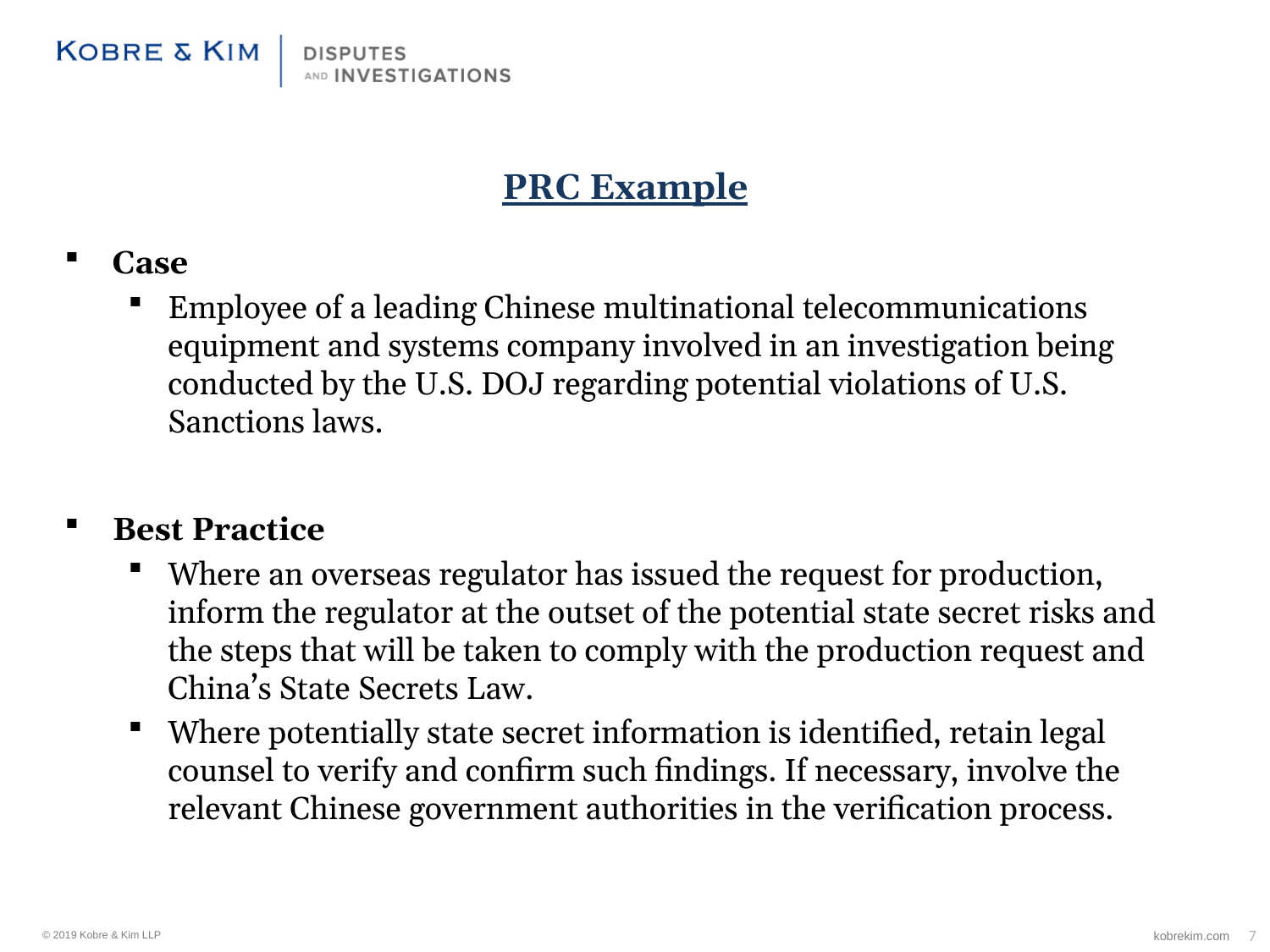

# PRC Example
Case
Employee of a leading Chinese multinational telecommunications equipment and systems company involved in an investigation being conducted by the U.S. DOJ regarding potential violations of U.S. Sanctions laws.

Best Practice
Where an overseas regulator has issued the request for production, inform the regulator at the outset of the potential state secret risks and the steps that will be taken to comply with the production request and China’s State Secrets Law.
Where potentially state secret information is identified, retain legal counsel to verify and confirm such findings. If necessary, involve the relevant Chinese government authorities in the verification process.
7